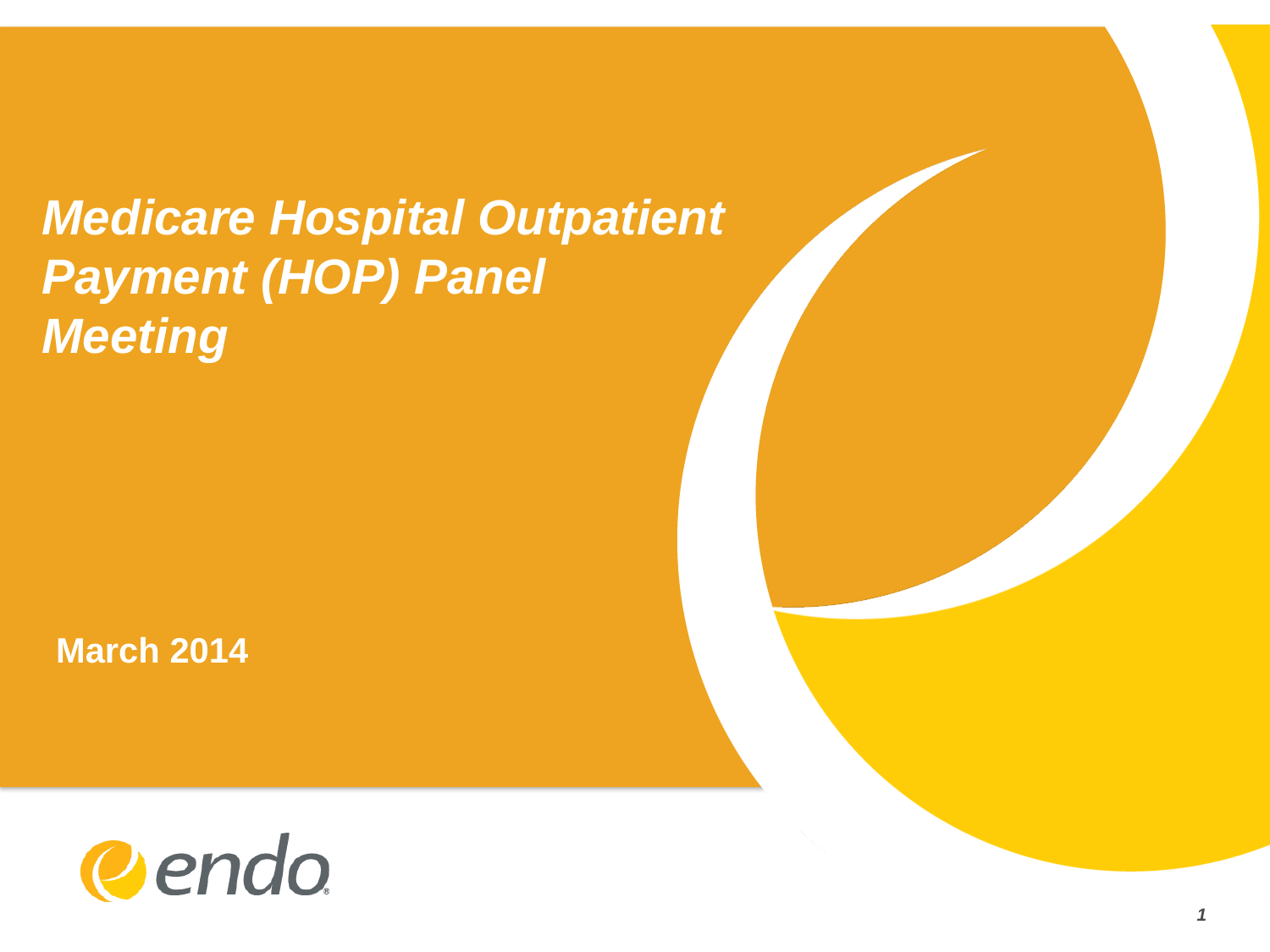

Medicare Hospital Outpatient Payment (HOP) Panel
Meeting

March 2014
1